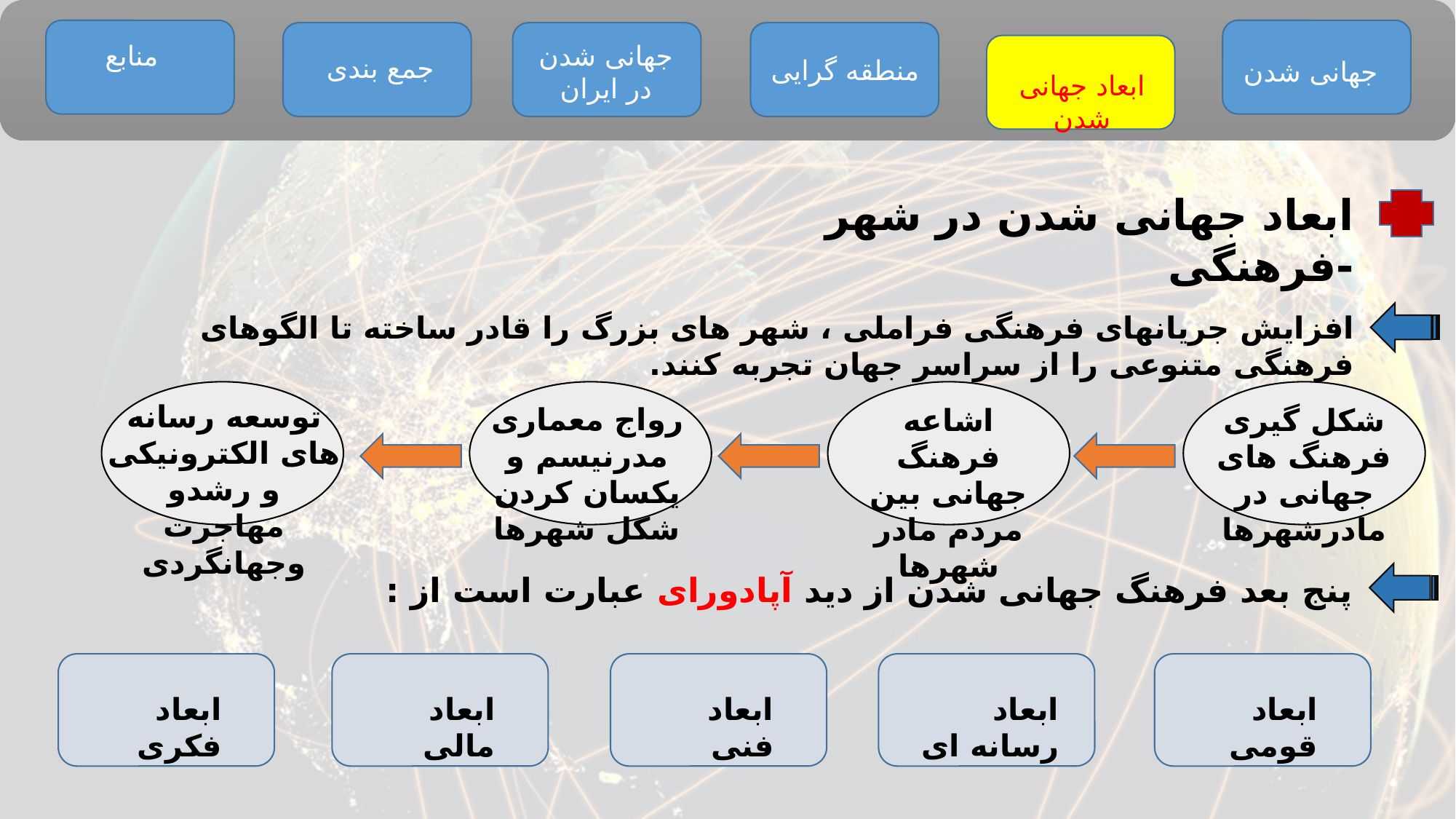

منابع
جهانی شدن در ایران

جمع بندی
منطقه گرایی
جهانی شدن
ابعاد جهانی شدن
ابعاد جهانی شدن در شهر
-فرهنگی

افزایش جریانهای فرهنگی فراملی ، شهر های بزرگ را قادر ساخته تا الگوهای فرهنگی متنوعی را از سراسر جهان تجربه کنند.

توسعه رسانه های الکترونیکی و رشدو مهاجرت وجهانگردی
رواج معماری مدرنیسم و یکسان کردن شکل شهرها
اشاعه فرهنگ جهانی بین مردم مادر شهرها
شکل گیری فرهنگ های جهانی در مادرشهرها

پنج بعد فرهنگ جهانی شدن از دید آپادورای عبارت است از :

ابعاد فکری
ابعاد مالی
ابعاد فنی
ابعاد رسانه ای
ابعاد قومی